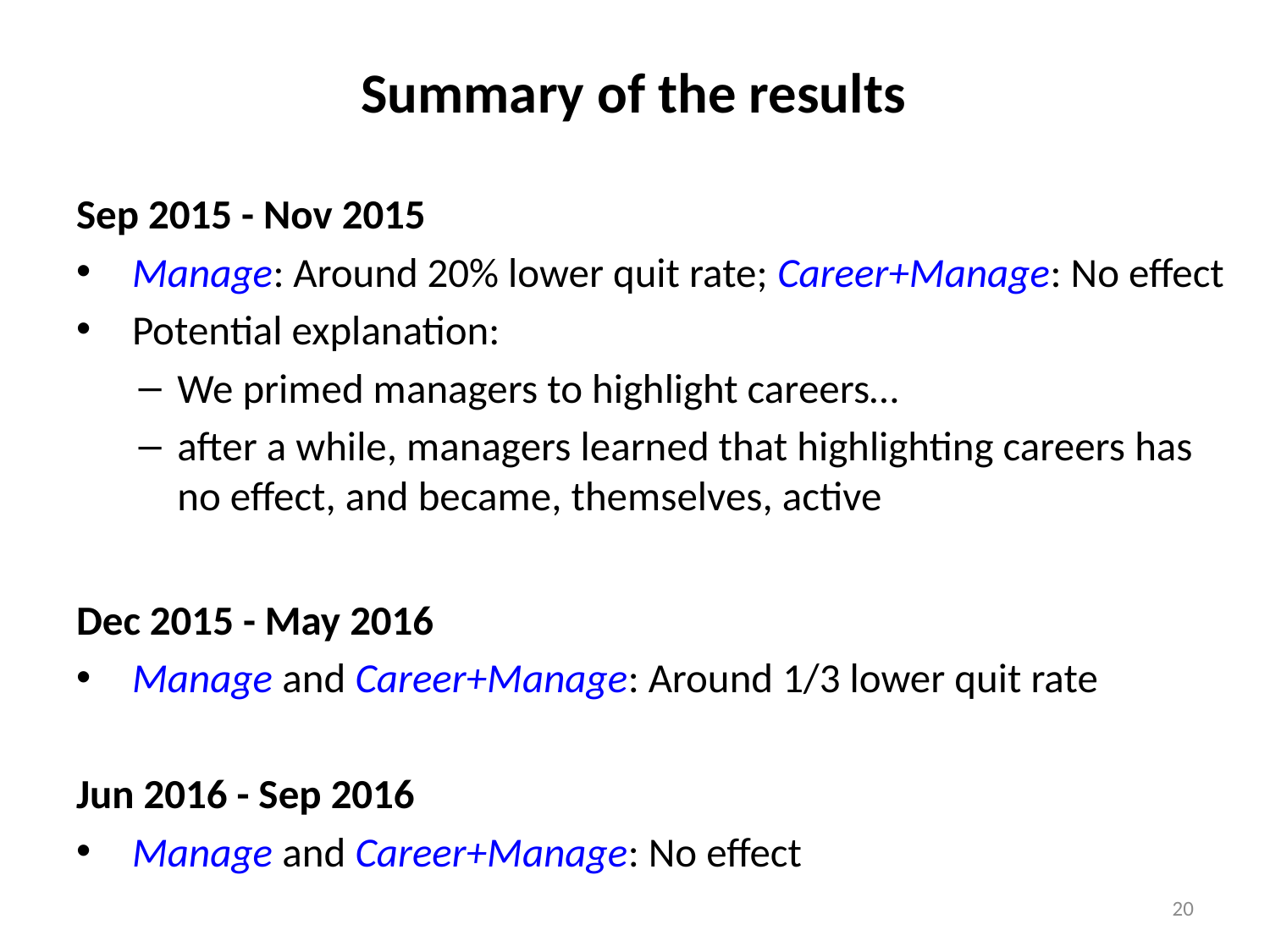

# Summary of the results
Sep 2015 - Nov 2015
 Manage: Around 20% lower quit rate; Career+Manage: No effect
 Potential explanation:
We primed managers to highlight careers…
after a while, managers learned that highlighting careers has no effect, and became, themselves, active

Dec 2015 - May 2016
 Manage and Career+Manage: Around 1/3 lower quit rate

Jun 2016 - Sep 2016
 Manage and Career+Manage: No effect
20